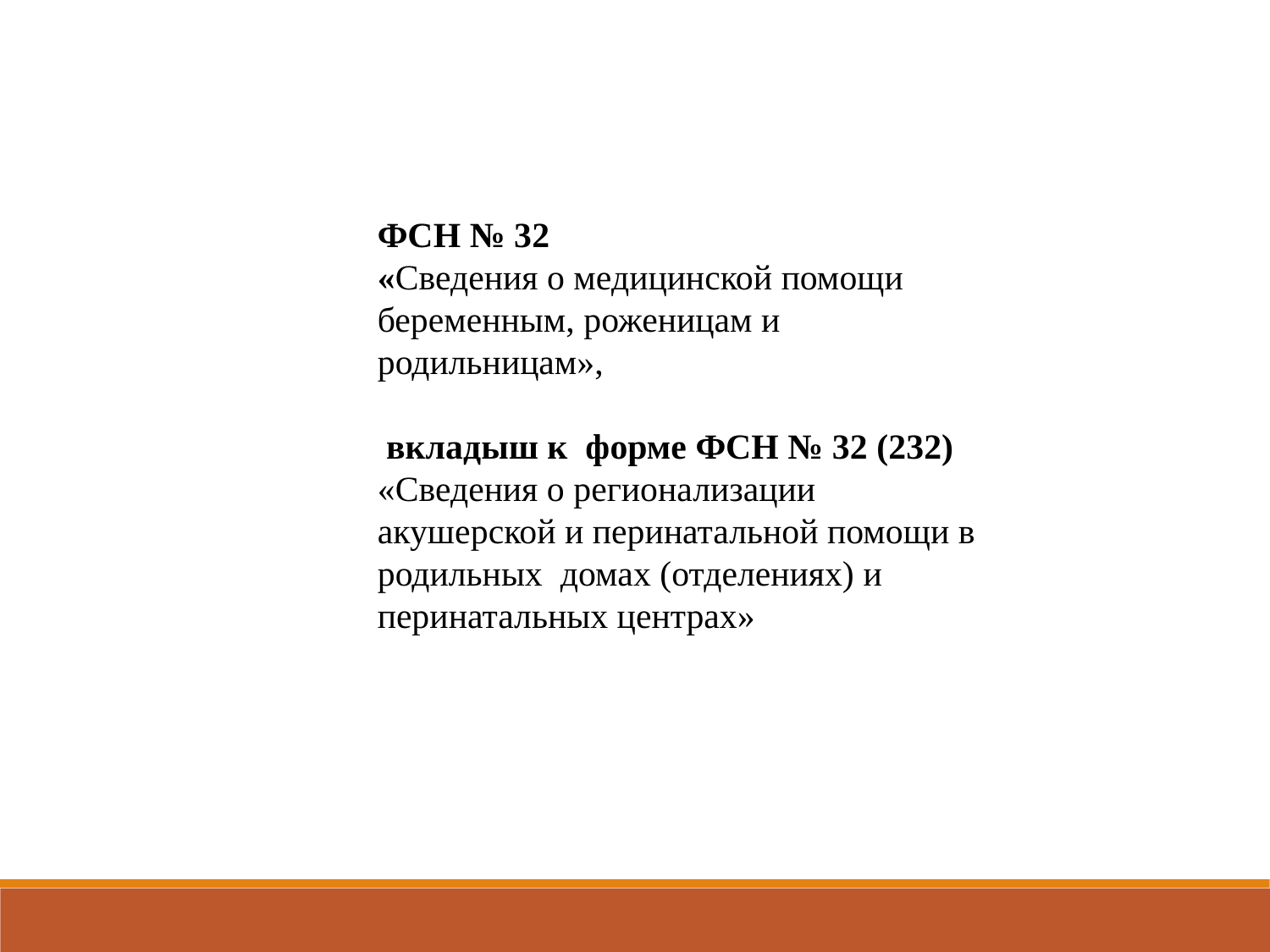

ФСН № 32
«Сведения о медицинской помощи беременным, роженицам и родильницам»,
 вкладыш к  форме ФСН № 32 (232)
«Сведения о регионализации акушерской и перинатальной помощи в родильных  домах (отделениях) и перинатальных центрах»